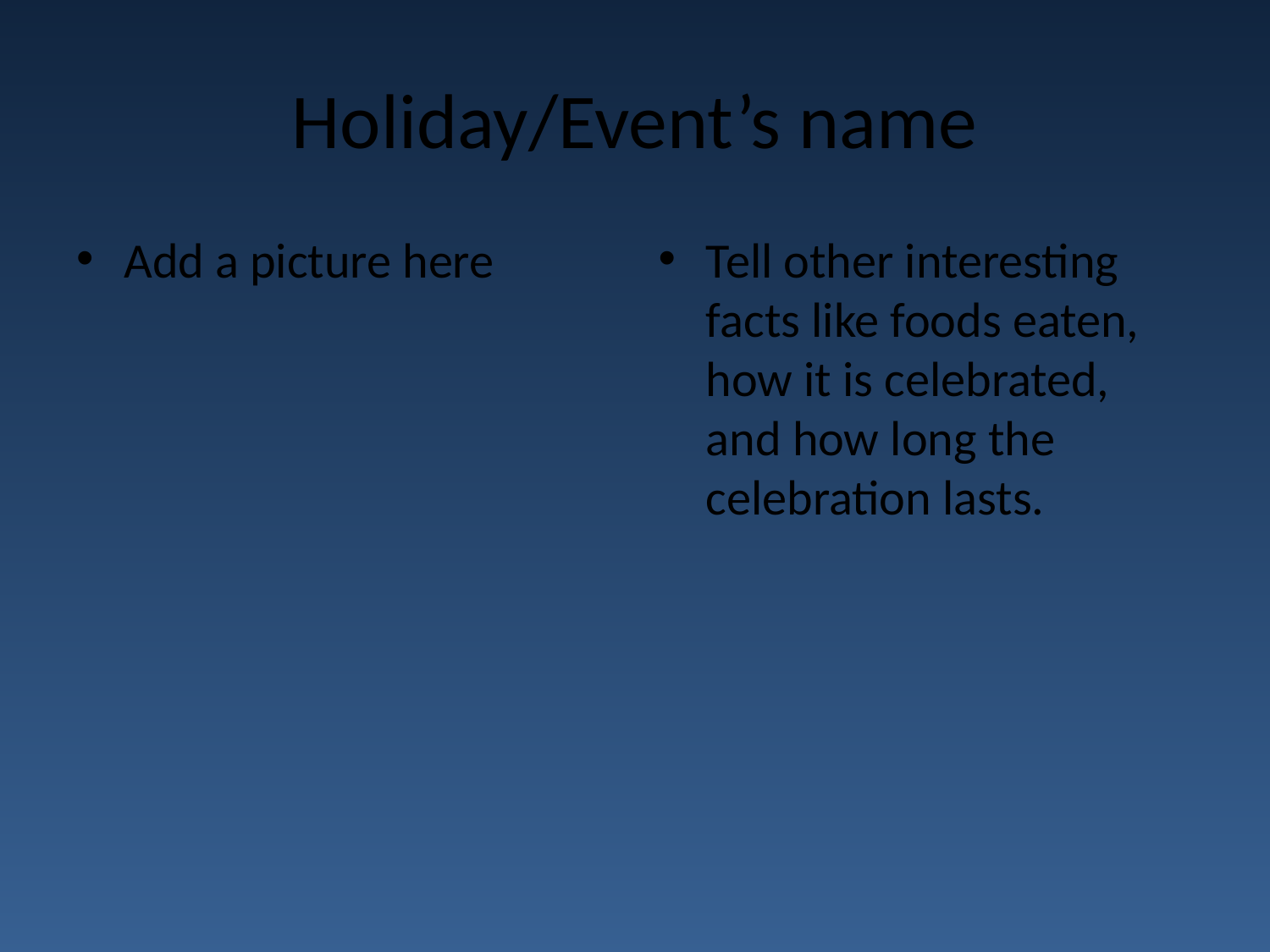

# Holiday/Event’s name
Add a picture here
Tell other interesting facts like foods eaten, how it is celebrated, and how long the celebration lasts.